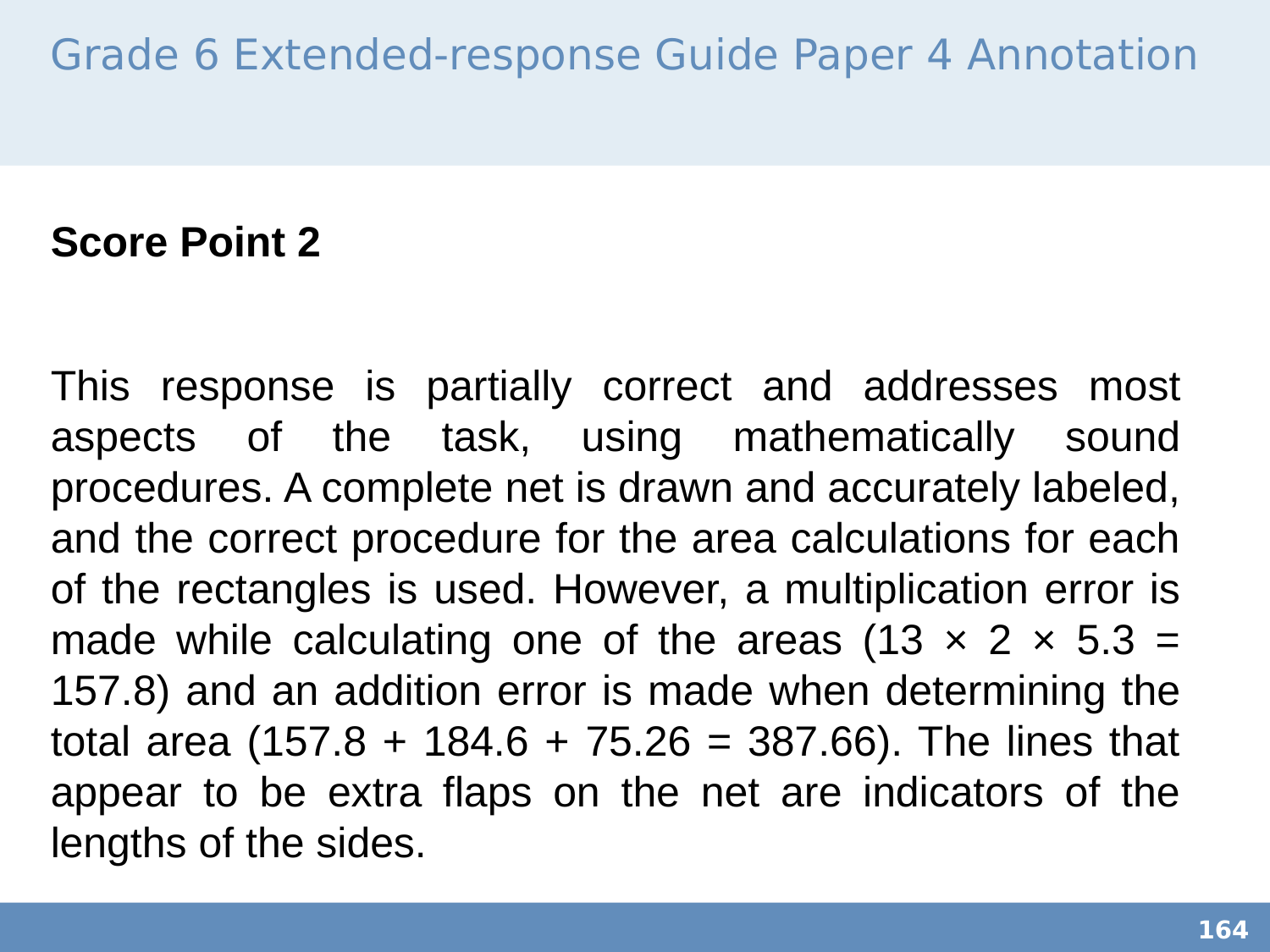

# Grade 6 Extended-response Guide Paper 4 Annotation
Score Point 2

This response is partially correct and addresses most aspects of the task, using mathematically sound procedures. A complete net is drawn and accurately labeled, and the correct procedure for the area calculations for each of the rectangles is used. However, a multiplication error is made while calculating one of the areas (13 × 2 × 5.3 = 157.8) and an addition error is made when determining the total area (157.8 + 184.6 + 75.26 = 387.66). The lines that appear to be extra flaps on the net are indicators of the lengths of the sides.
164